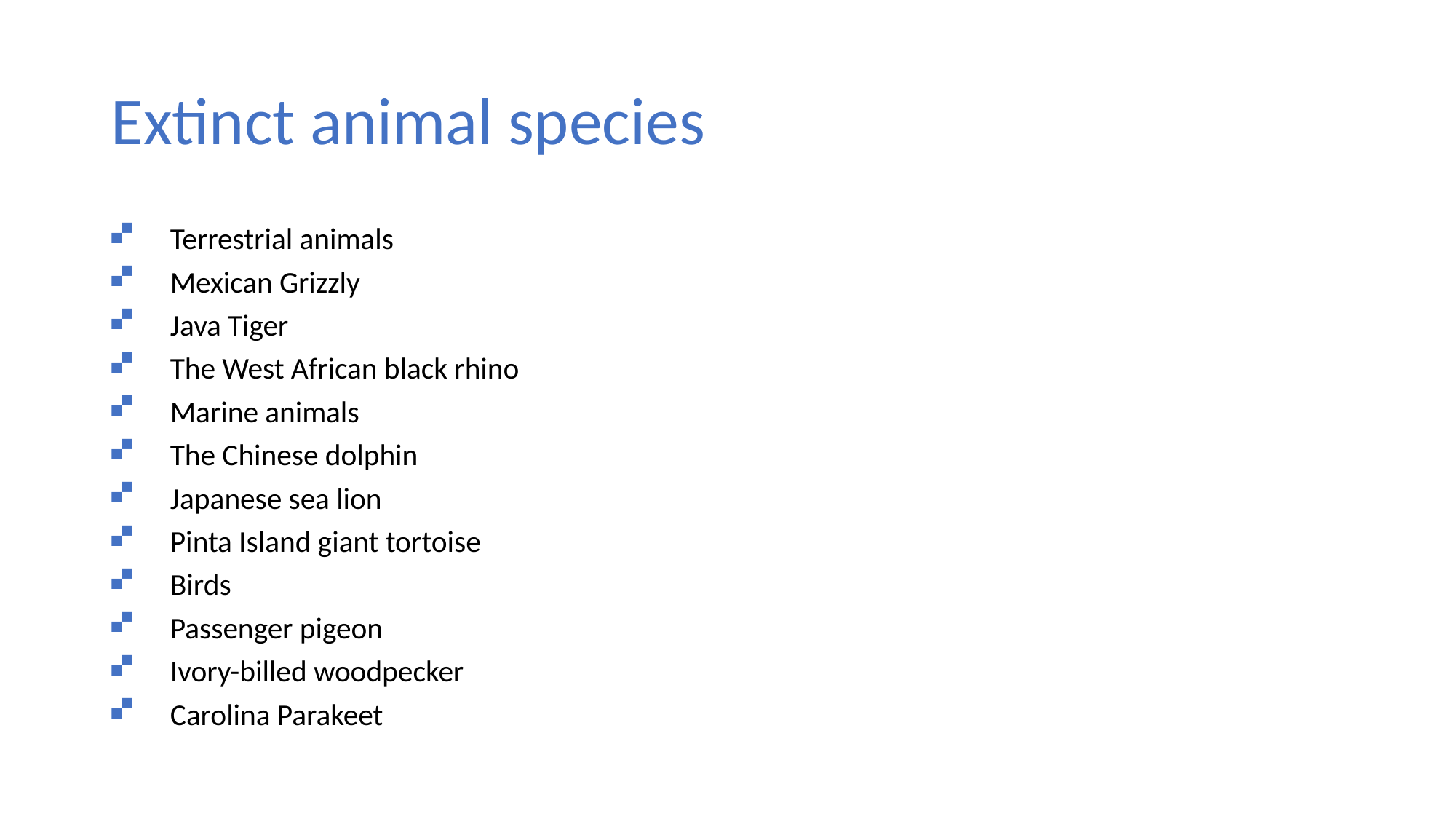

# Extinct animal species
Terrestrial animals
Mexican Grizzly
Java Tiger
The West African black rhino
Marine animals
The Chinese dolphin
Japanese sea lion
Pinta Island giant tortoise
Birds
Passenger pigeon
Ivory-billed woodpecker
Carolina Parakeet